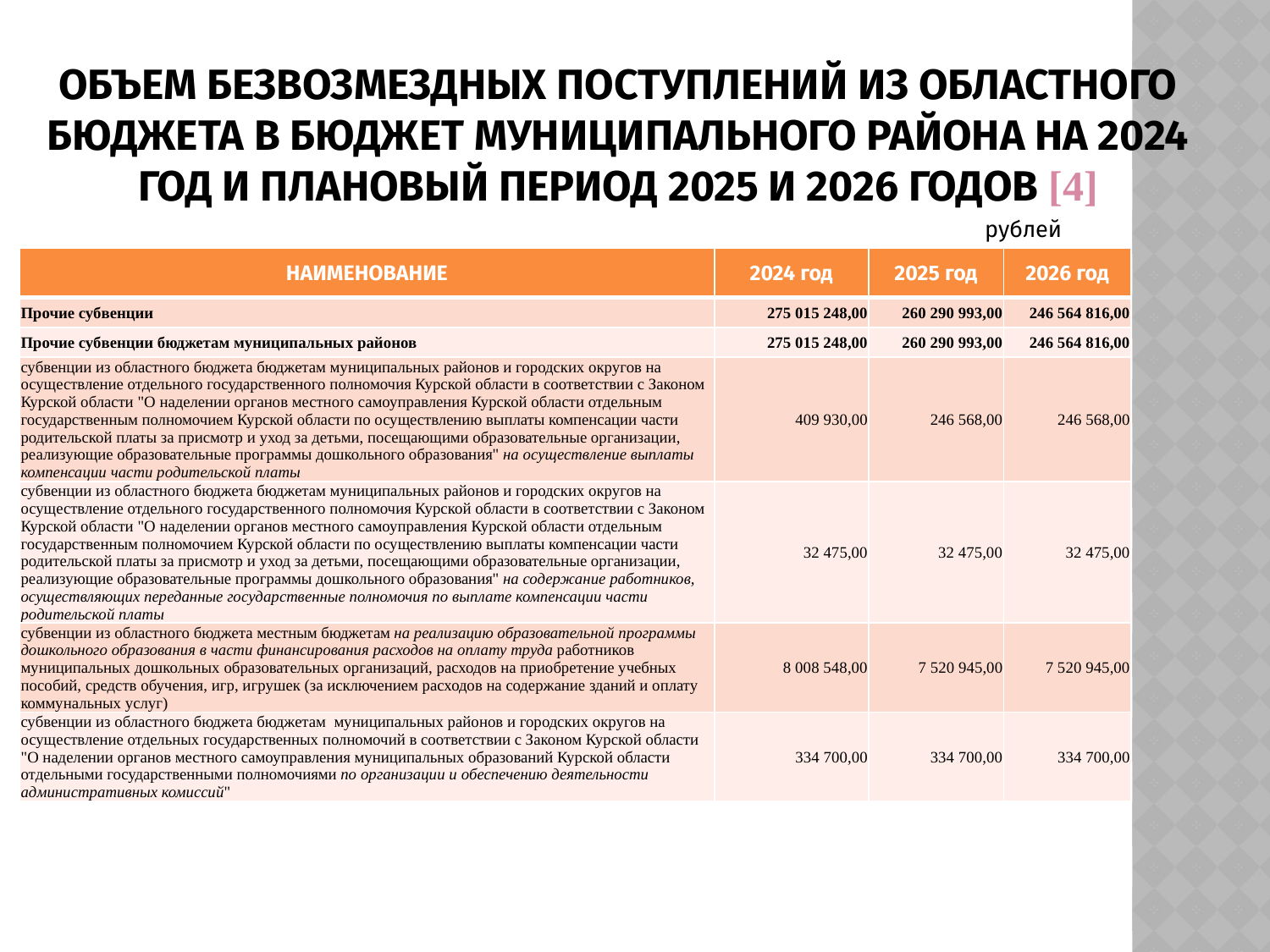

# ОБЪЕМ БЕЗВОЗМЕЗДНЫХ ПОСТУПЛЕНИЙ ИЗ ОБЛАСТНОГО БЮДЖЕТА В БЮДЖЕТ МУНИЦИПАЛЬНОГО РАЙОНА НА 2024 ГОД И ПЛАНОВЫЙ ПЕРИОД 2025 И 2026 ГОДОВ [4]
рублей
| НАИМЕНОВАНИЕ | 2024 год | 2025 год | 2026 год |
| --- | --- | --- | --- |
| Прочие субвенции | 275 015 248,00 | 260 290 993,00 | 246 564 816,00 |
| Прочие субвенции бюджетам муниципальных районов | 275 015 248,00 | 260 290 993,00 | 246 564 816,00 |
| субвенции из областного бюджета бюджетам муниципальных районов и городских округов на осуществление отдельного государственного полномочия Курской области в соответствии с Законом Курской области "О наделении органов местного самоуправления Курской области отдельным государственным полномочием Курской области по осуществлению выплаты компенсации части родительской платы за присмотр и уход за детьми, посещающими образовательные организации, реализующие образовательные программы дошкольного образования" на осуществление выплаты компенсации части родительской платы | 409 930,00 | 246 568,00 | 246 568,00 |
| субвенции из областного бюджета бюджетам муниципальных районов и городских округов на осуществление отдельного государственного полномочия Курской области в соответствии с Законом Курской области "О наделении органов местного самоуправления Курской области отдельным государственным полномочием Курской области по осуществлению выплаты компенсации части родительской платы за присмотр и уход за детьми, посещающими образовательные организации, реализующие образовательные программы дошкольного образования" на содержание работников, осуществляющих переданные государственные полномочия по выплате компенсации части родительской платы | 32 475,00 | 32 475,00 | 32 475,00 |
| субвенции из областного бюджета местным бюджетам на реализацию образовательной программы дошкольного образования в части финансирования расходов на оплату труда работников муниципальных дошкольных образовательных организаций, расходов на приобретение учебных пособий, средств обучения, игр, игрушек (за исключением расходов на содержание зданий и оплату коммунальных услуг) | 8 008 548,00 | 7 520 945,00 | 7 520 945,00 |
| субвенции из областного бюджета бюджетам муниципальных районов и городских округов на осуществление отдельных государственных полномочий в соответствии с Законом Курской области "О наделении органов местного самоуправления муниципальных образований Курской области отдельными государственными полномочиями по организации и обеспечению деятельности административных комиссий" | 334 700,00 | 334 700,00 | 334 700,00 |